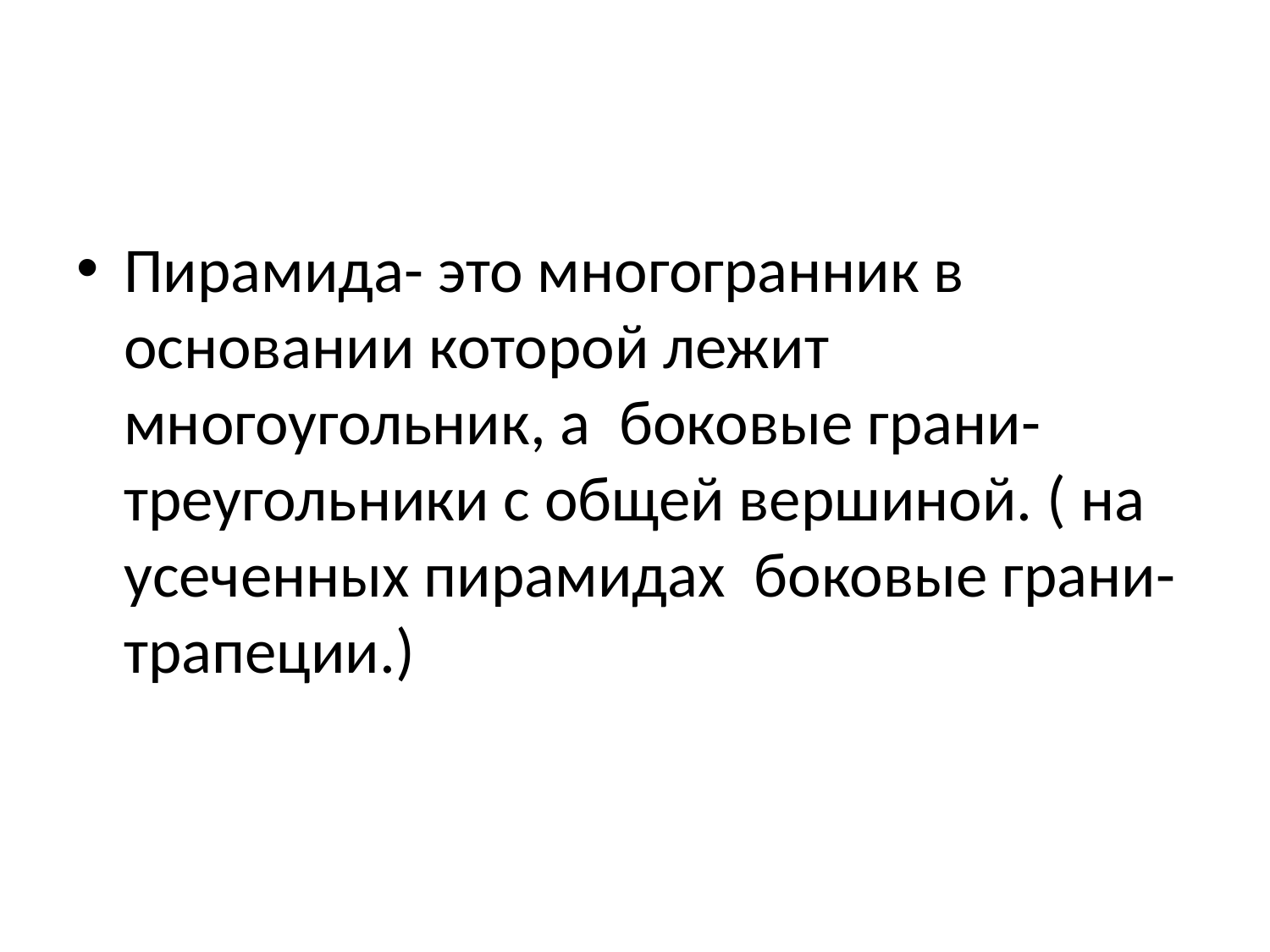

#
Пирамида- это многогранник в основании которой лежит многоугольник, а  боковые грани- треугольники с общей вершиной. ( на усеченных пирамидах  боковые грани- трапеции.)